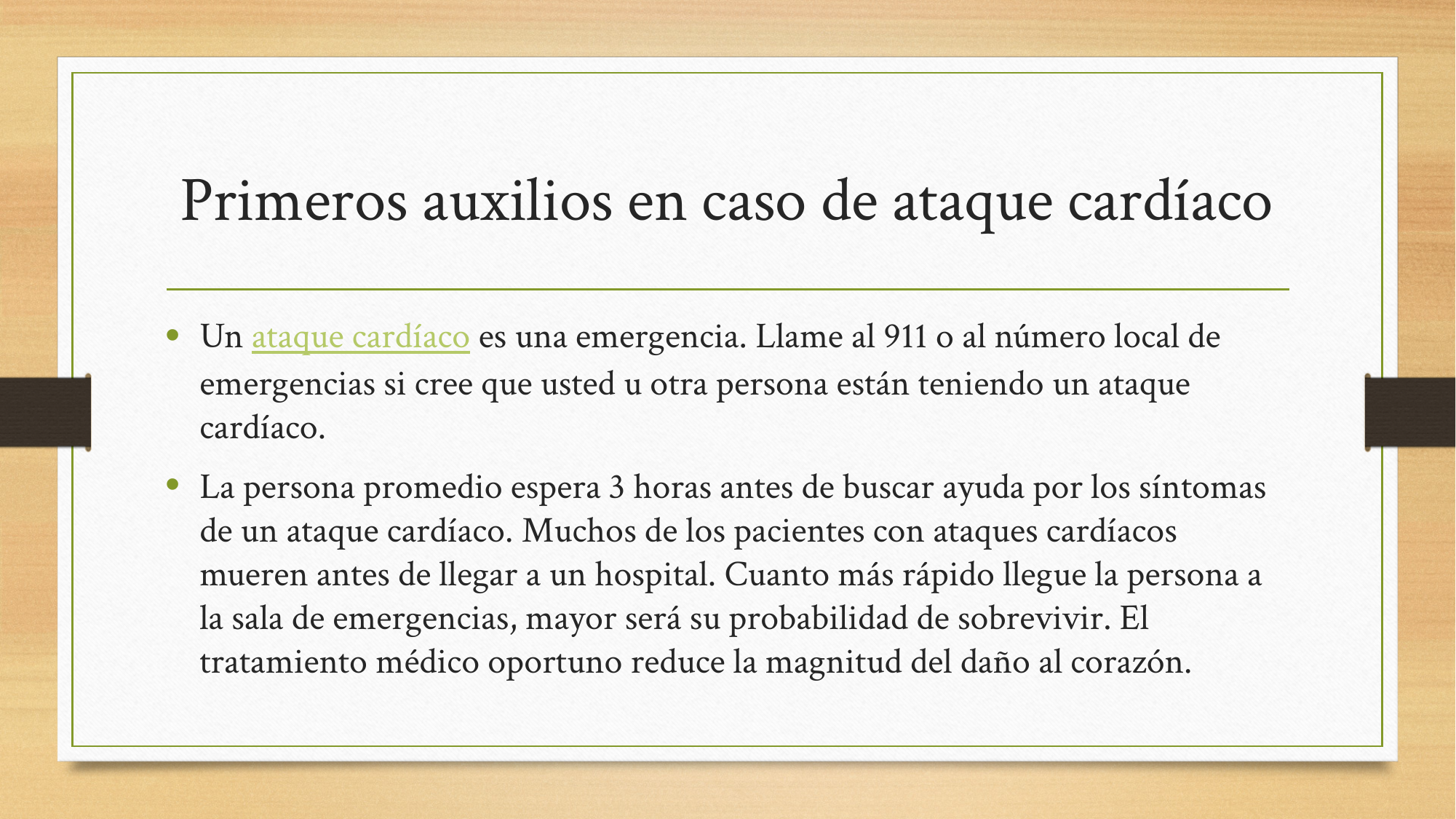

# Primeros auxilios en caso de ataque cardíaco
Un ataque cardíaco es una emergencia. Llame al 911 o al número local de emergencias si cree que usted u otra persona están teniendo un ataque cardíaco.
La persona promedio espera 3 horas antes de buscar ayuda por los síntomas de un ataque cardíaco. Muchos de los pacientes con ataques cardíacos mueren antes de llegar a un hospital. Cuanto más rápido llegue la persona a la sala de emergencias, mayor será su probabilidad de sobrevivir. El tratamiento médico oportuno reduce la magnitud del daño al corazón.